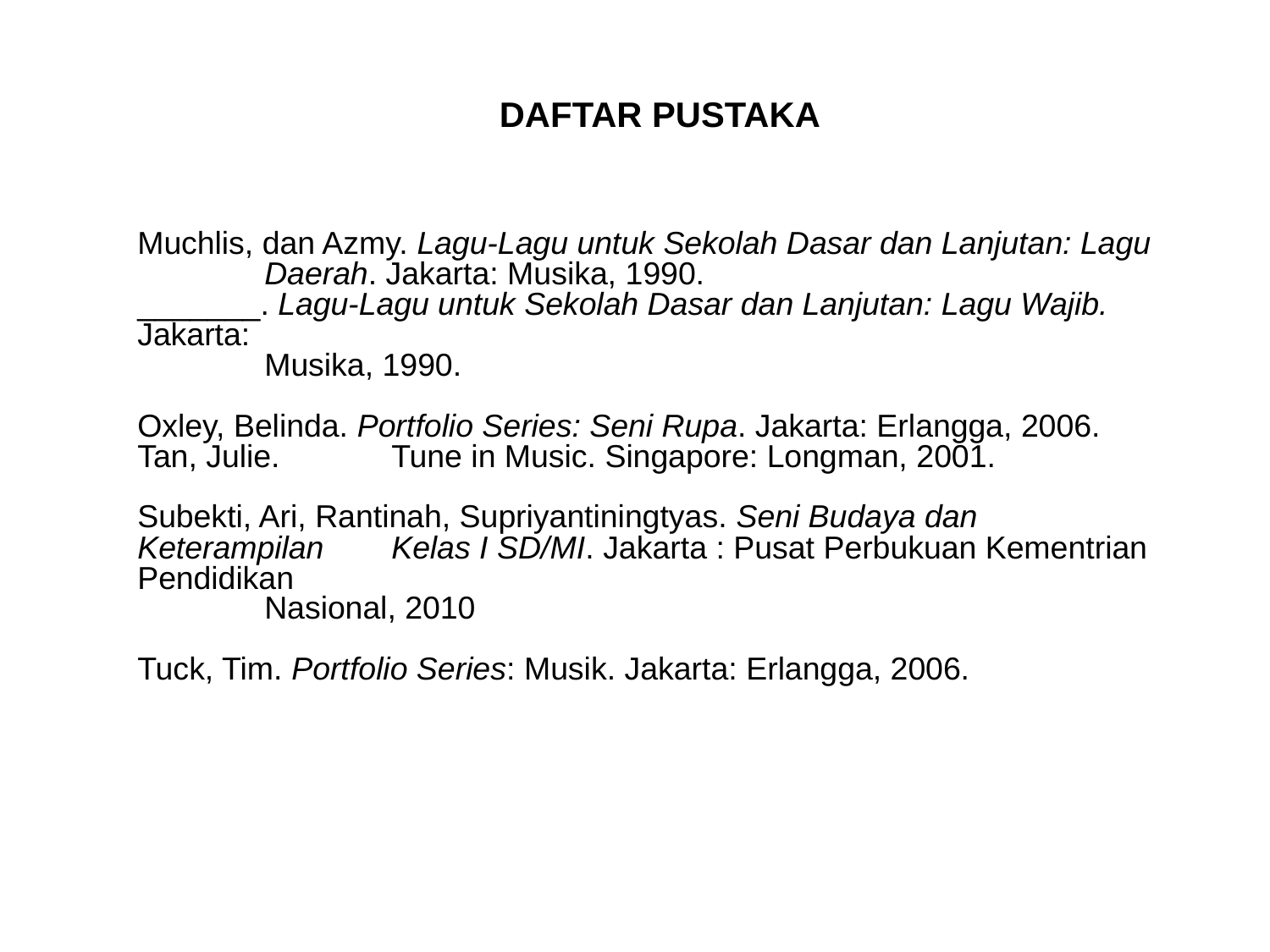

DAFTAR PUSTAKA

Muchlis, dan Azmy. Lagu-Lagu untuk Sekolah Dasar dan Lanjutan: Lagu
	Daerah. Jakarta: Musika, 1990.
_______. Lagu-Lagu untuk Sekolah Dasar dan Lanjutan: Lagu Wajib. Jakarta:
	Musika, 1990.

Oxley, Belinda. Portfolio Series: Seni Rupa. Jakarta: Erlangga, 2006. Tan, Julie. 	Tune in Music. Singapore: Longman, 2001.
Subekti, Ari, Rantinah, Supriyantiningtyas. Seni Budaya dan Keterampilan 	Kelas I SD/MI. Jakarta : Pusat Perbukuan Kementrian Pendidikan
	Nasional, 2010

Tuck, Tim. Portfolio Series: Musik. Jakarta: Erlangga, 2006.